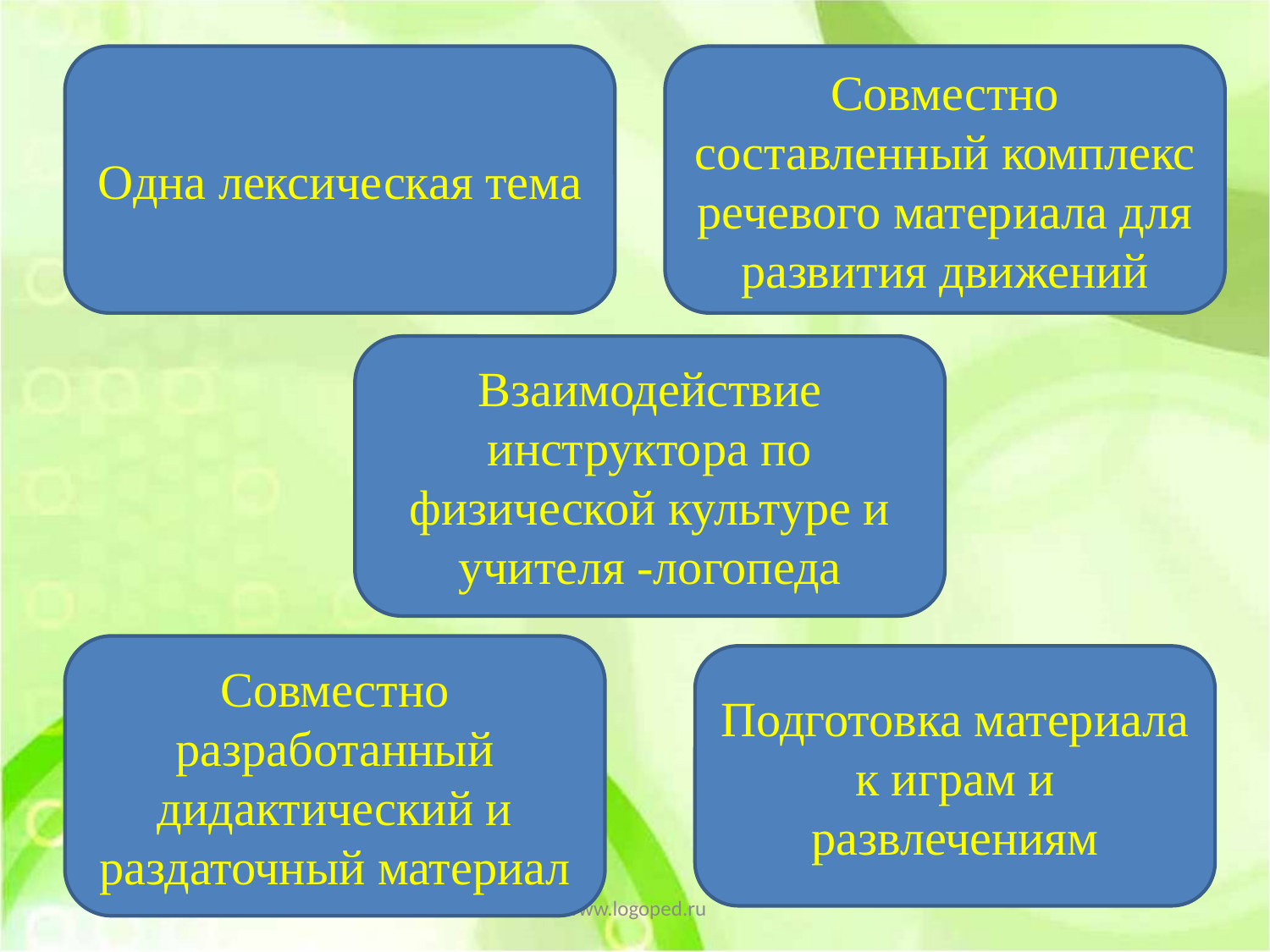

Одна лексическая тема
Совместно составленный комплекс речевого материала для развития движений
Взаимодействие инструктора по физической культуре и учителя -логопеда
Совместно разработанный дидактический и раздаточный материал
Подготовка материала к играм и развлечениям
www.logoped.ru